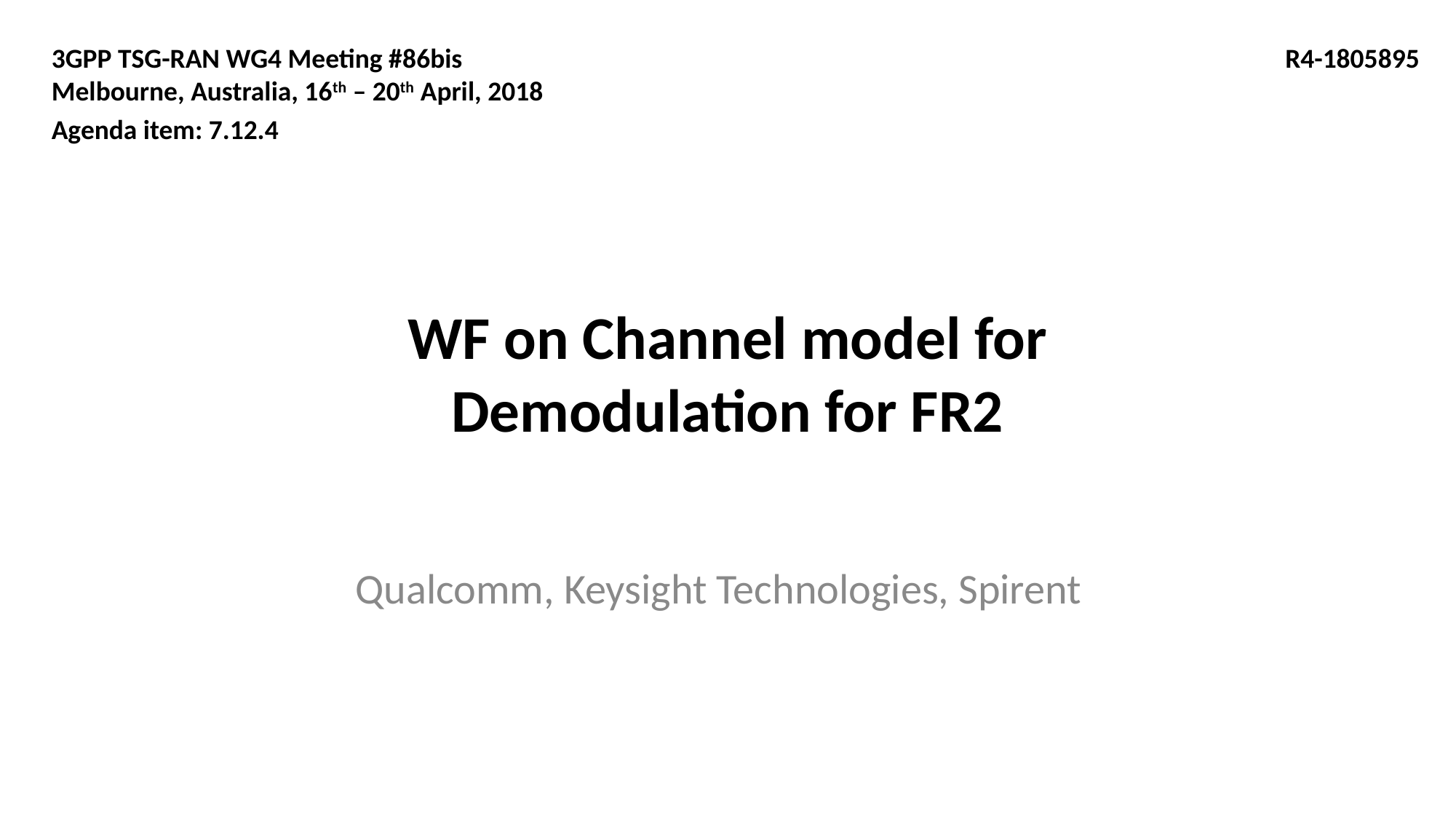

3GPP TSG-RAN WG4 Meeting #86bis
Melbourne, Australia, 16th – 20th April, 2018
Agenda item: 7.12.4
R4-1805895
# WF on Channel model for Demodulation for FR2
Qualcomm, Keysight Technologies, Spirent